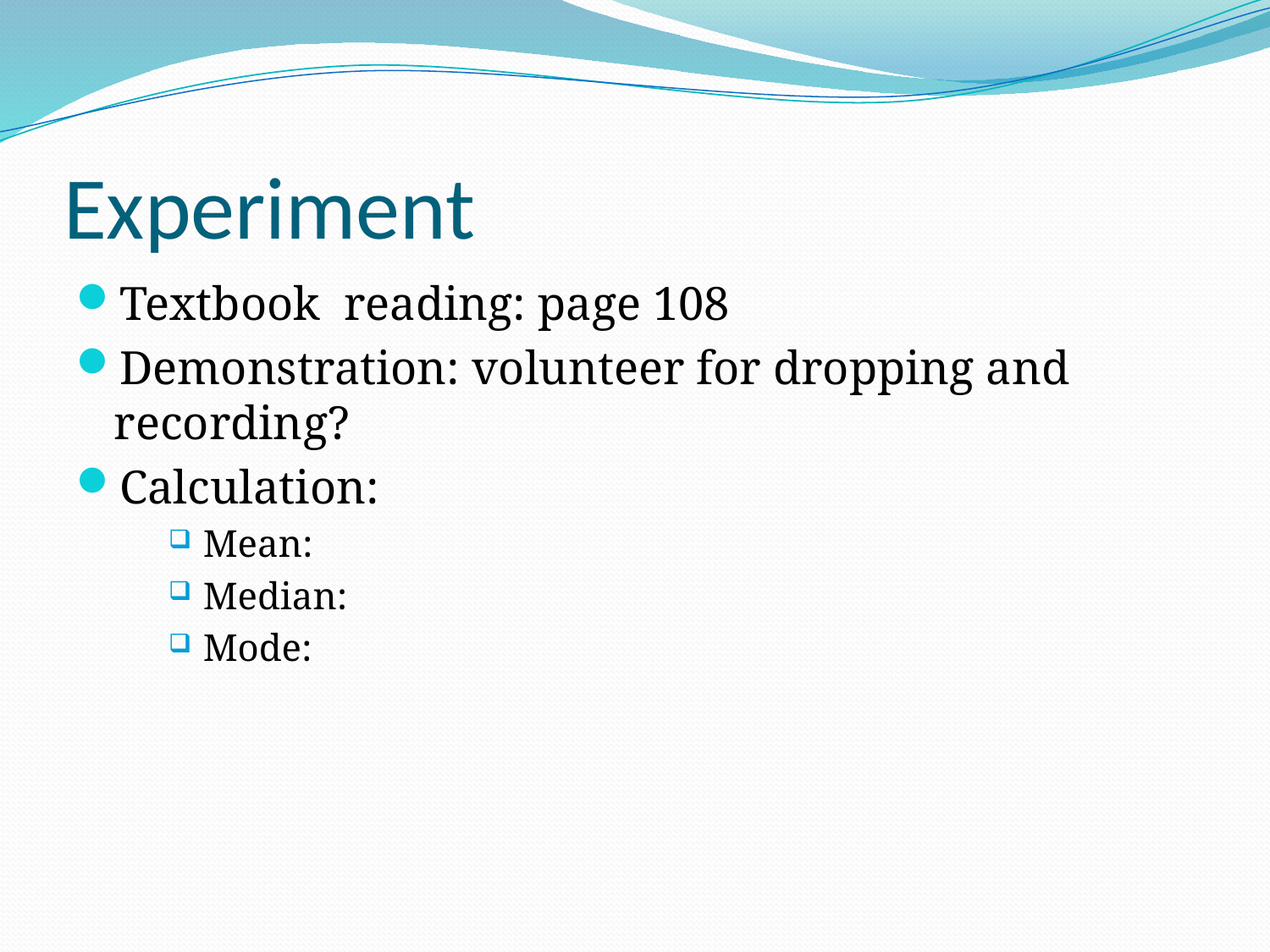

# Experiment
Textbook  reading: page 108
Demonstration: volunteer for dropping and recording?
Calculation:
Mean:
Median:
Mode: